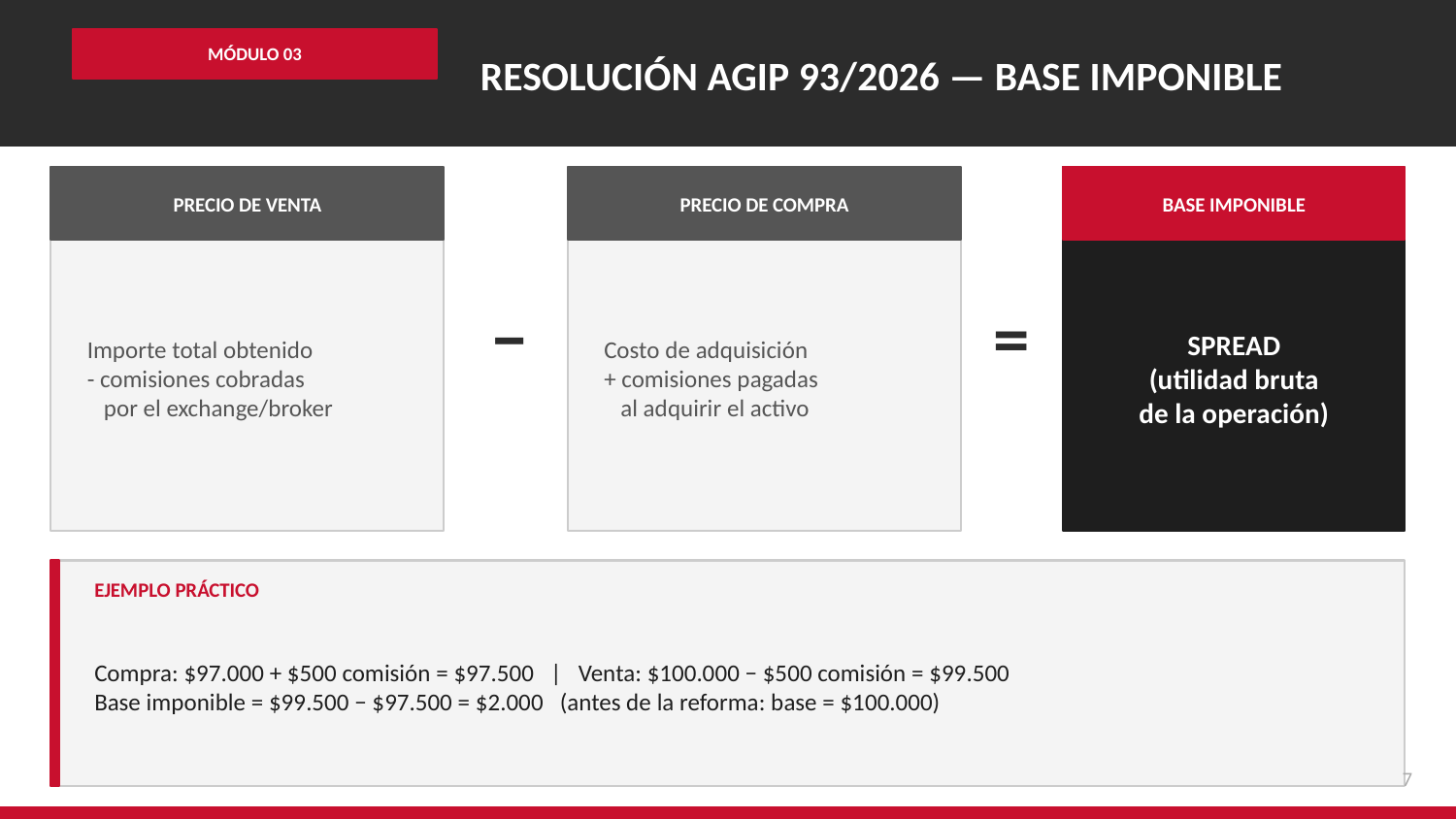

RESOLUCIÓN AGIP 93/2026 — BASE IMPONIBLE

MÓDULO 03

PRECIO DE VENTA

PRECIO DE COMPRA

BASE IMPONIBLE
Importe total obtenido
- comisiones cobradas
   por el exchange/broker
Costo de adquisición
+ comisiones pagadas
   al adquirir el activo
SPREAD
(utilidad bruta
de la operación)
−
=

EJEMPLO PRÁCTICO
Compra: $97.000 + $500 comisión = $97.500   |   Venta: $100.000 − $500 comisión = $99.500
Base imponible = $99.500 − $97.500 = $2.000   (antes de la reforma: base = $100.000)
7